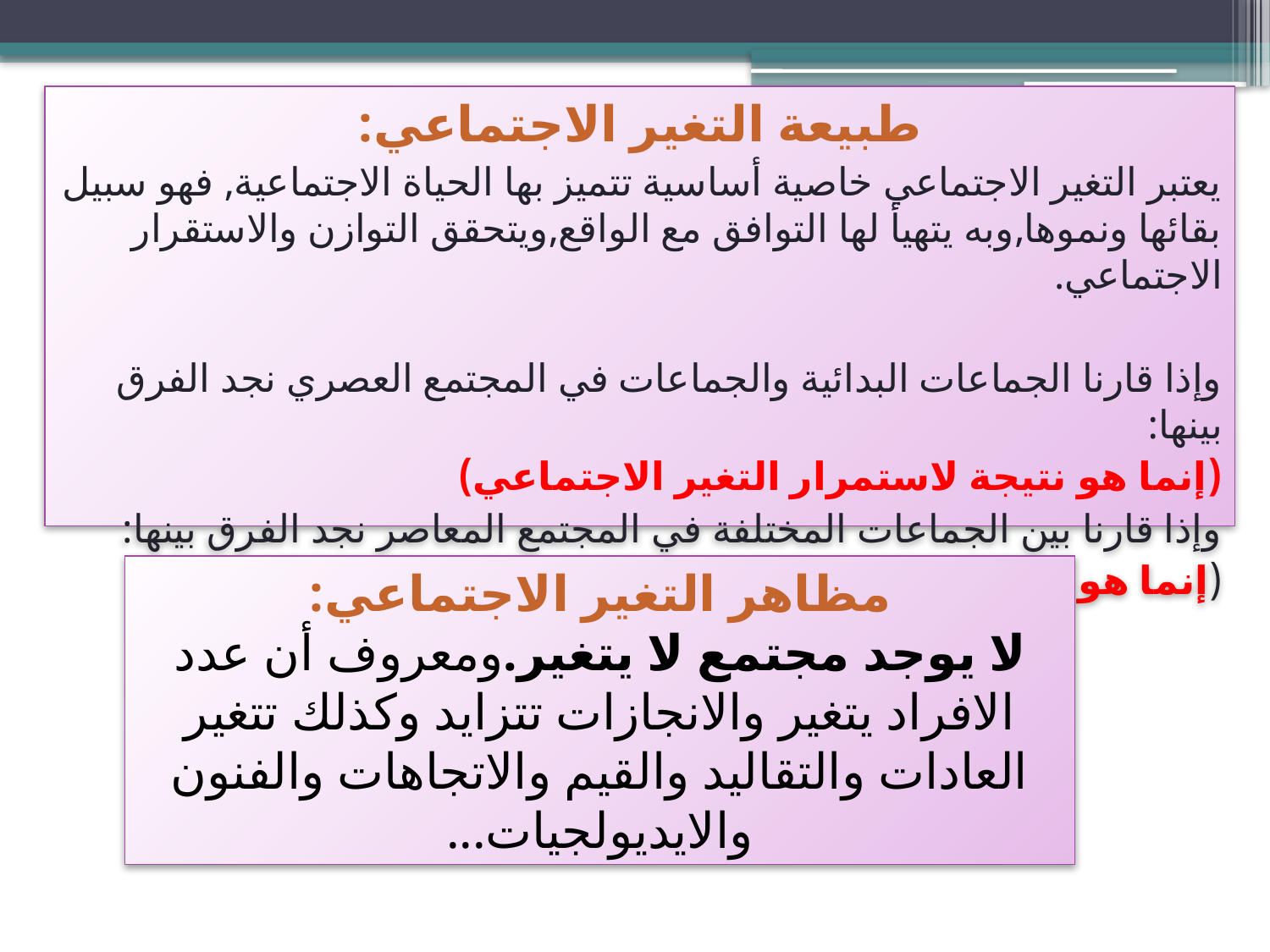

طبيعة التغير الاجتماعي:
يعتبر التغير الاجتماعي خاصية أساسية تتميز بها الحياة الاجتماعية, فهو سبيل بقائها ونموها,وبه يتهيأ لها التوافق مع الواقع,ويتحقق التوازن والاستقرار الاجتماعي.

وإذا قارنا الجماعات البدائية والجماعات في المجتمع العصري نجد الفرق بينها:
(إنما هو نتيجة لاستمرار التغير الاجتماعي)
وإذا قارنا بين الجماعات المختلفة في المجتمع المعاصر نجد الفرق بينها:
(إنما هو نتيجة لسرعة التغير الاجتماعي)
مظاهر التغير الاجتماعي:
لا يوجد مجتمع لا يتغير.ومعروف أن عدد الافراد يتغير والانجازات تتزايد وكذلك تتغير العادات والتقاليد والقيم والاتجاهات والفنون والايديولجيات...